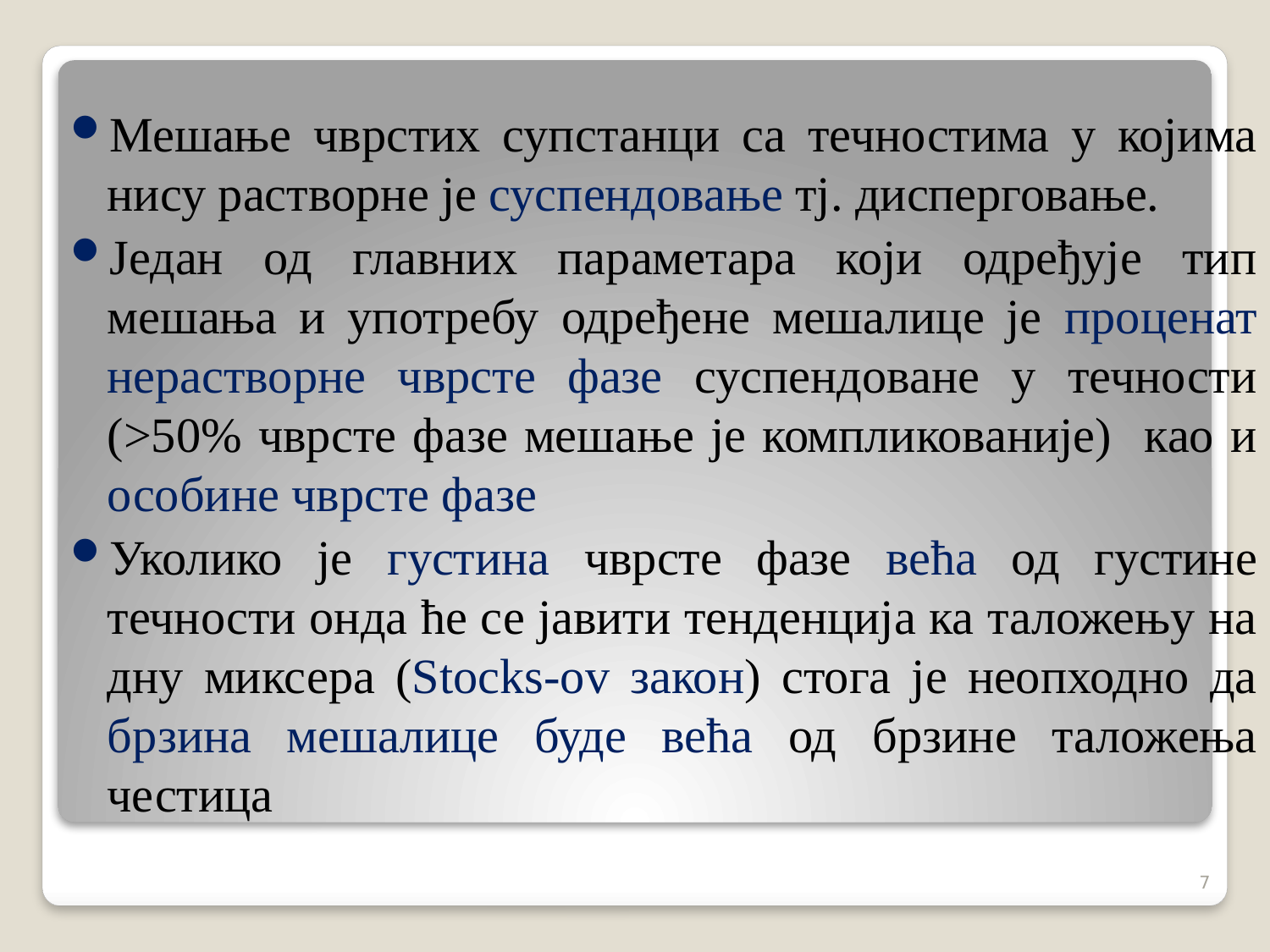

Мешање чврстих супстанци са течностима у којима нису растворне је суспендовање тј. дисперговање.
Један од главних параметара који одређује тип мешања и употребу одређене мешалице је проценат нерастворне чврсте фазе суспендоване у течности (>50% чврсте фазе мешање је компликованије)  као и особине чврсте фазе
Уколико је густина чврсте фазе већа од густине течности онда ће се јавити тенденција ка таложењу на дну миксера (Stocks-ov закон) стога је неопходно да брзина мешалице буде већа од брзине таложења честица
7